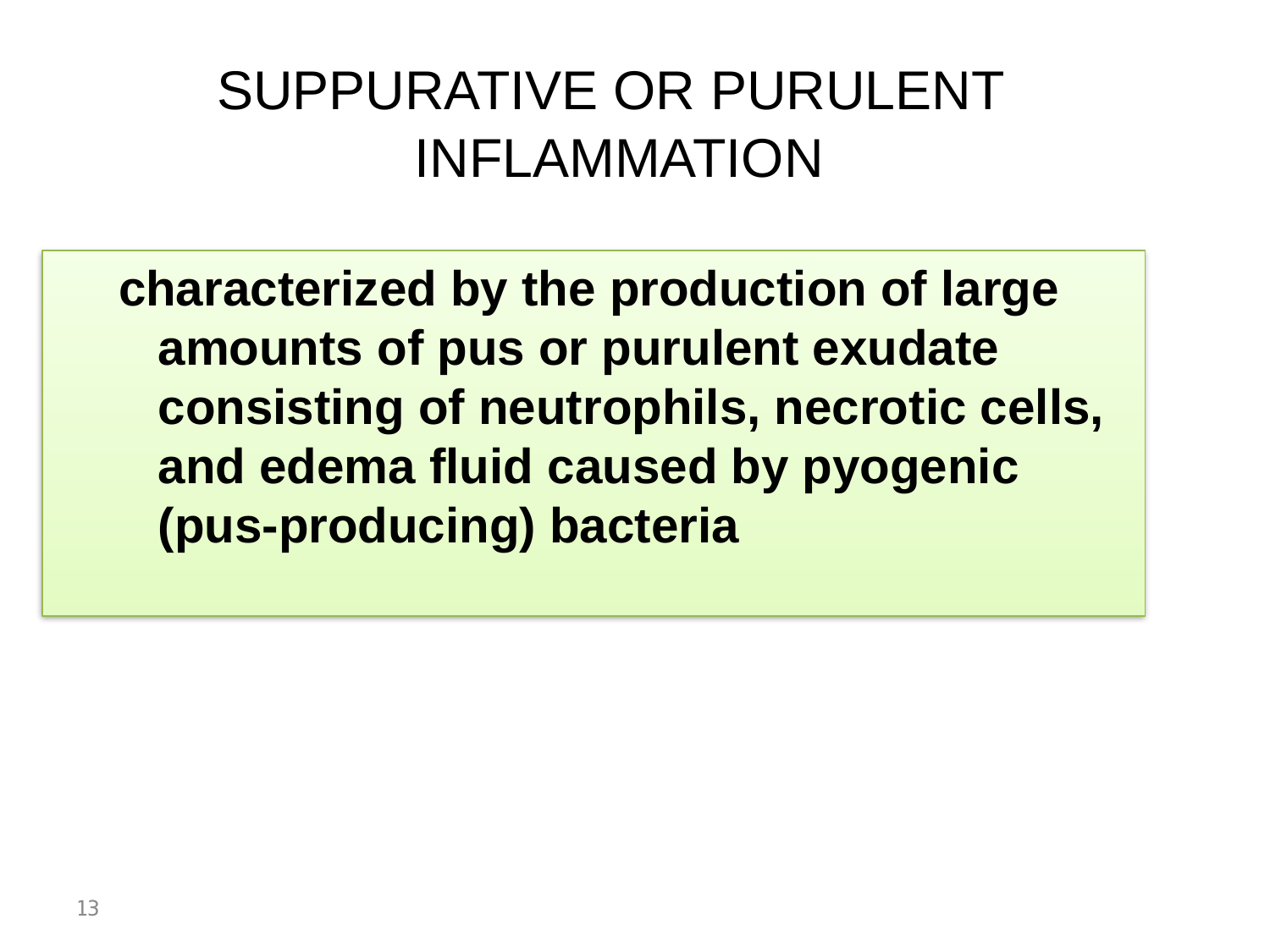

# SUPPURATIVE OR PURULENT INFLAMMATION
characterized by the production of large amounts of pus or purulent exudate consisting of neutrophils, necrotic cells, and edema fluid caused by pyogenic (pus-producing) bacteria

13